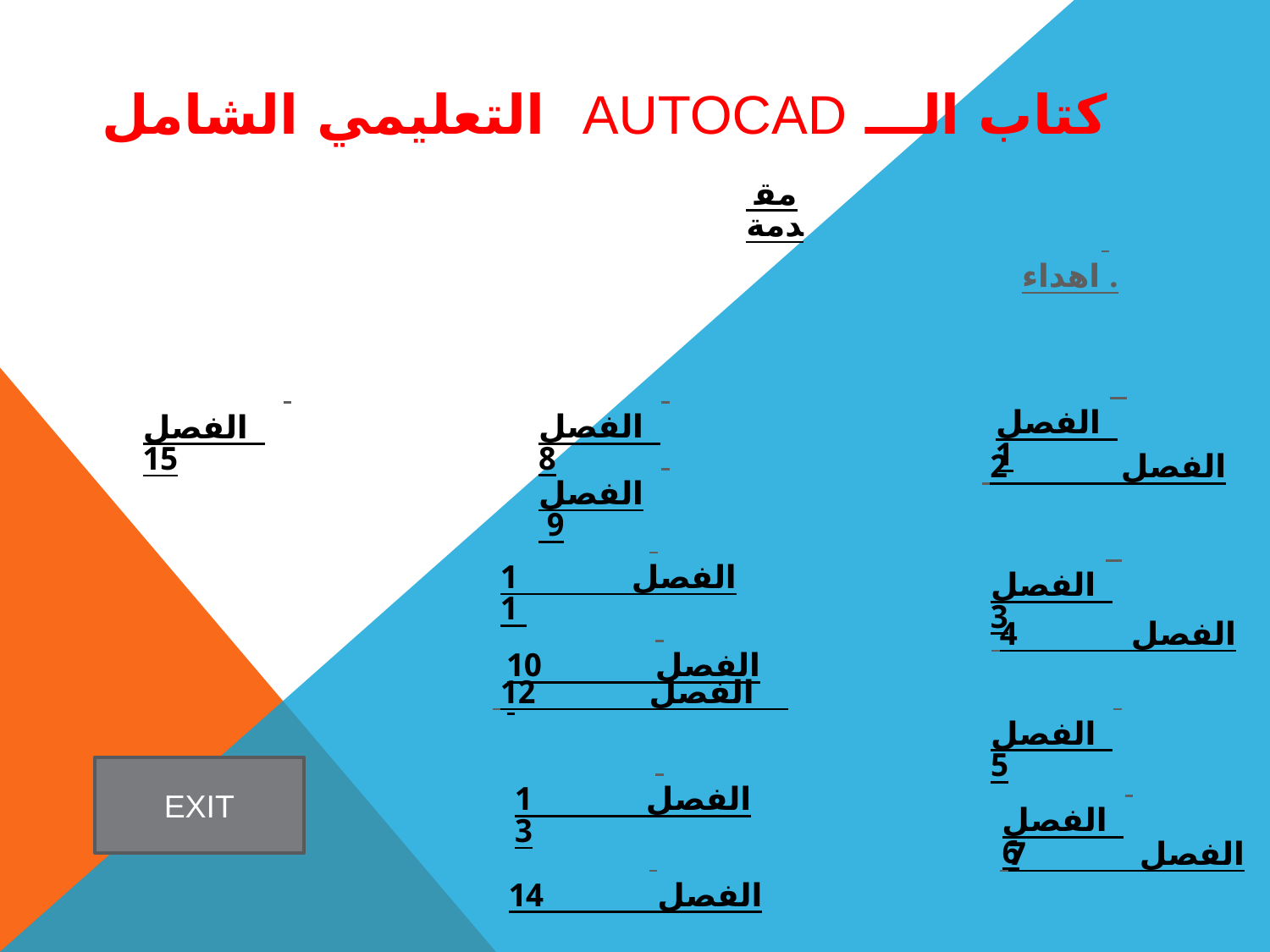

# كتاب الـــ AutoCAD  التعليمي الشامل
 مقدمة
 اهداء.
  الفصل 1
 الفصل 8
 الفصل 15
 الفصل 9
 الفصل 2
 الفصل 11
  الفصل 3
 الفصل 10
 الفصل 4
 الفصل 12
 الفصل 5
 الفصل 13
 الفصل 6
EXIT
 الفصل 14
 الفصل 7